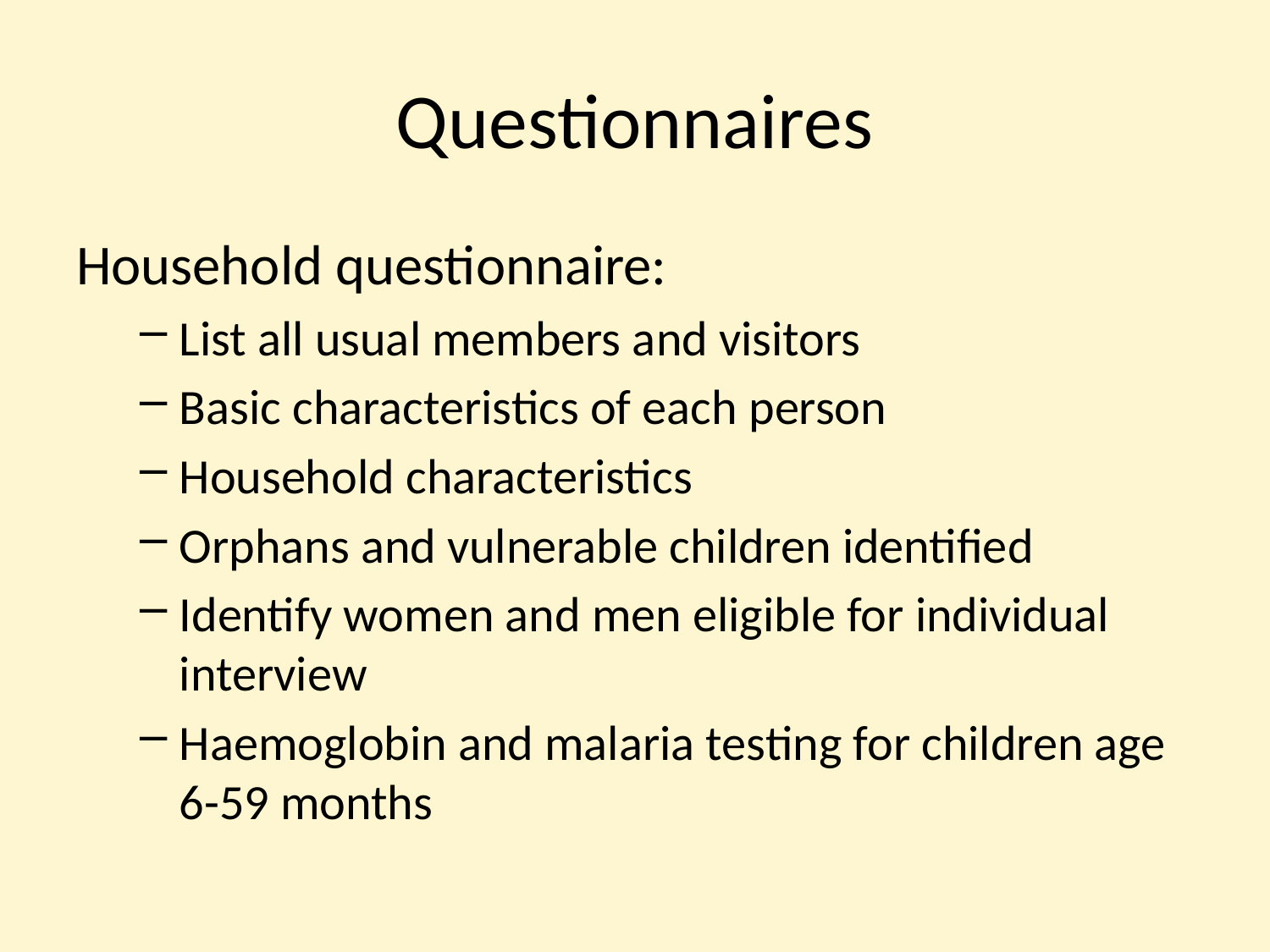

# Questionnaires
Household questionnaire:
List all usual members and visitors
Basic characteristics of each person
Household characteristics
Orphans and vulnerable children identified
Identify women and men eligible for individual interview
Haemoglobin and malaria testing for children age 6-59 months